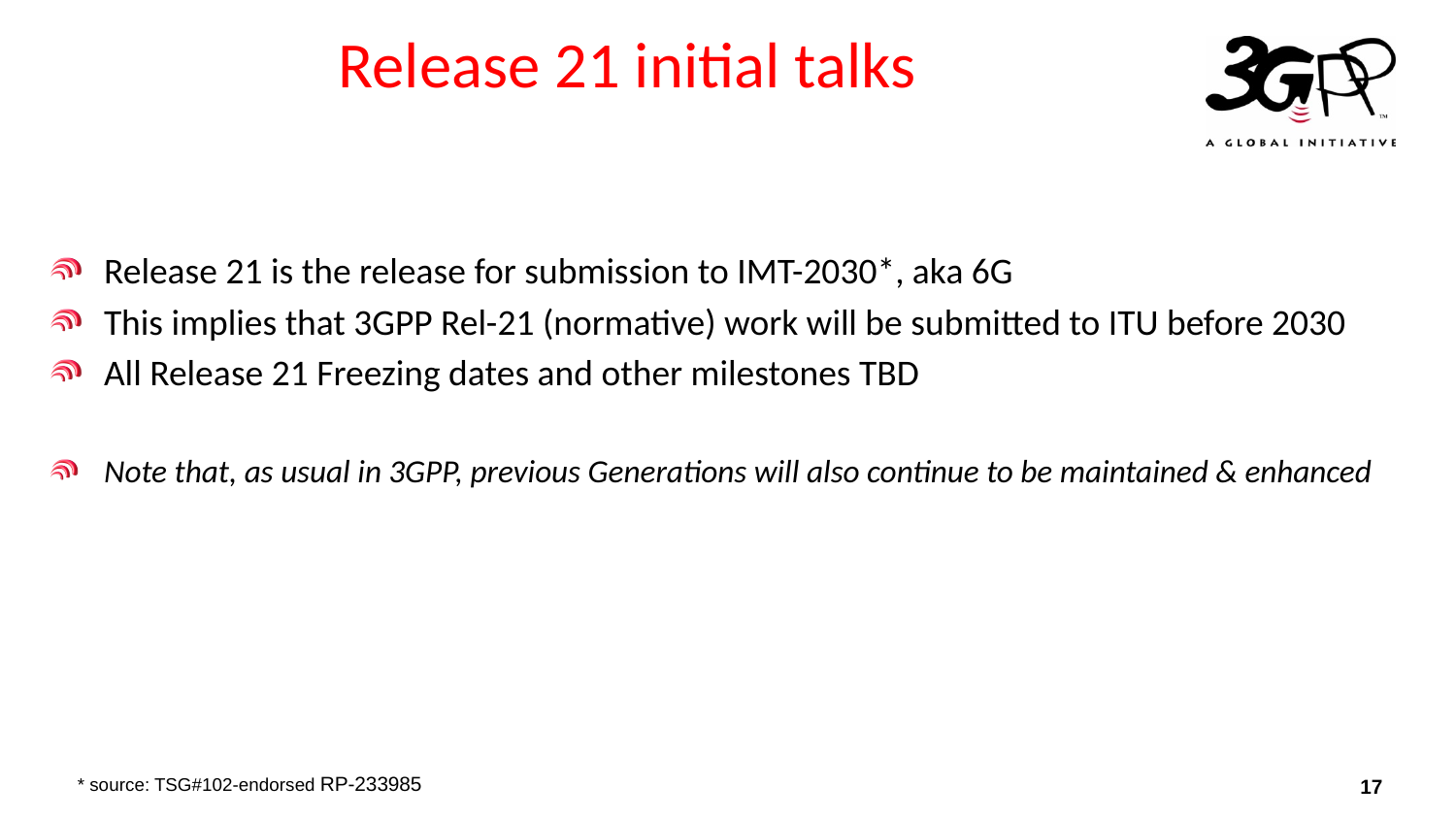

# Release 21 initial talks
Release 21 is the release for submission to IMT-2030*, aka 6G
This implies that 3GPP Rel-21 (normative) work will be submitted to ITU before 2030
All Release 21 Freezing dates and other milestones TBD

Note that, as usual in 3GPP, previous Generations will also continue to be maintained & enhanced

* source: TSG#102-endorsed RP-233985